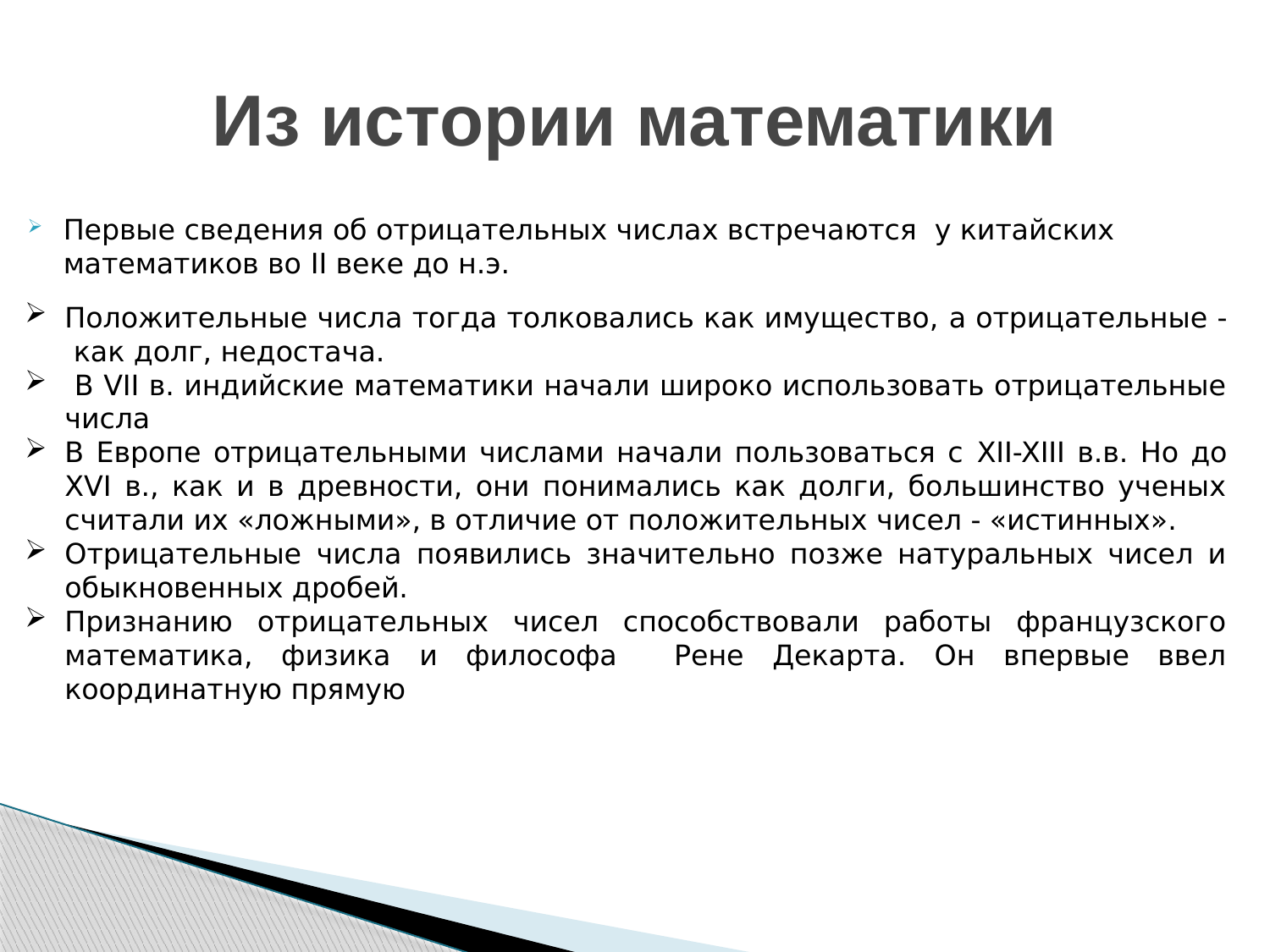

# Из истории математики
Первые сведения об отрицательных числах встречаются  у китайских математиков во II веке до н.э.

Положительные числа тогда толковались как имущество, а отрицательные -  как долг, недостача.
 В VII в. индийские математики начали широко использовать отрицательные числа
В Европе отрицательными числами начали пользоваться с XII-XIII в.в. Но до XVI в., как и в древности, они понимались как долги, большинство ученых считали их «ложными», в отличие от положительных чисел - «истинных».
Отрицательные числа появились значительно позже натуральных чисел и обыкновенных дробей.
Признанию отрицательных чисел способствовали работы французского математика, физика и философа  Рене Декарта. Он впервые ввел координатную прямую